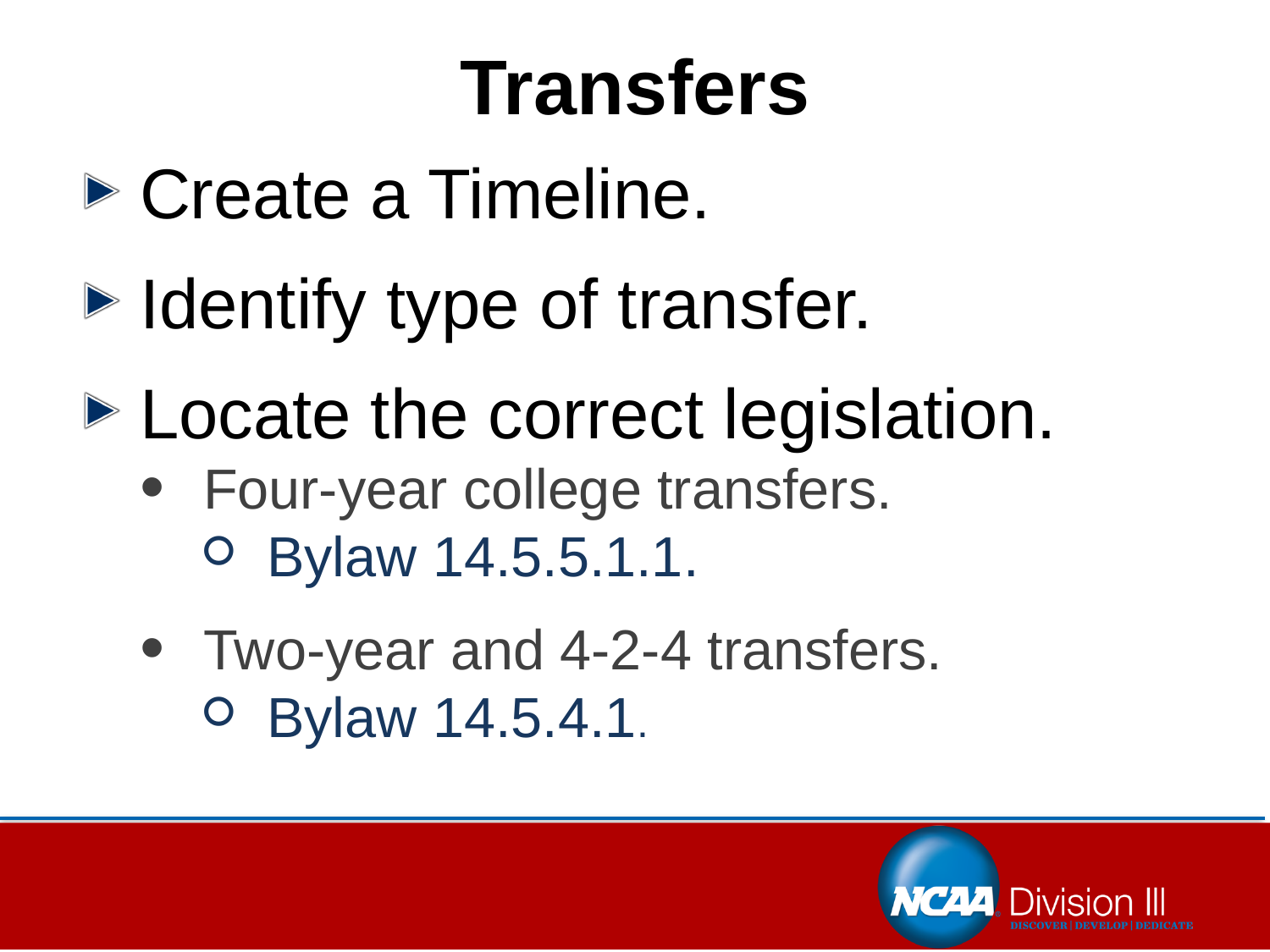

# Transfers
Create a Timeline.

Identify type of transfer.

Locate the correct legislation.
Four-year college transfers.
Bylaw 14.5.5.1.1.

Two-year and 4-2-4 transfers.
Bylaw 14.5.4.1.